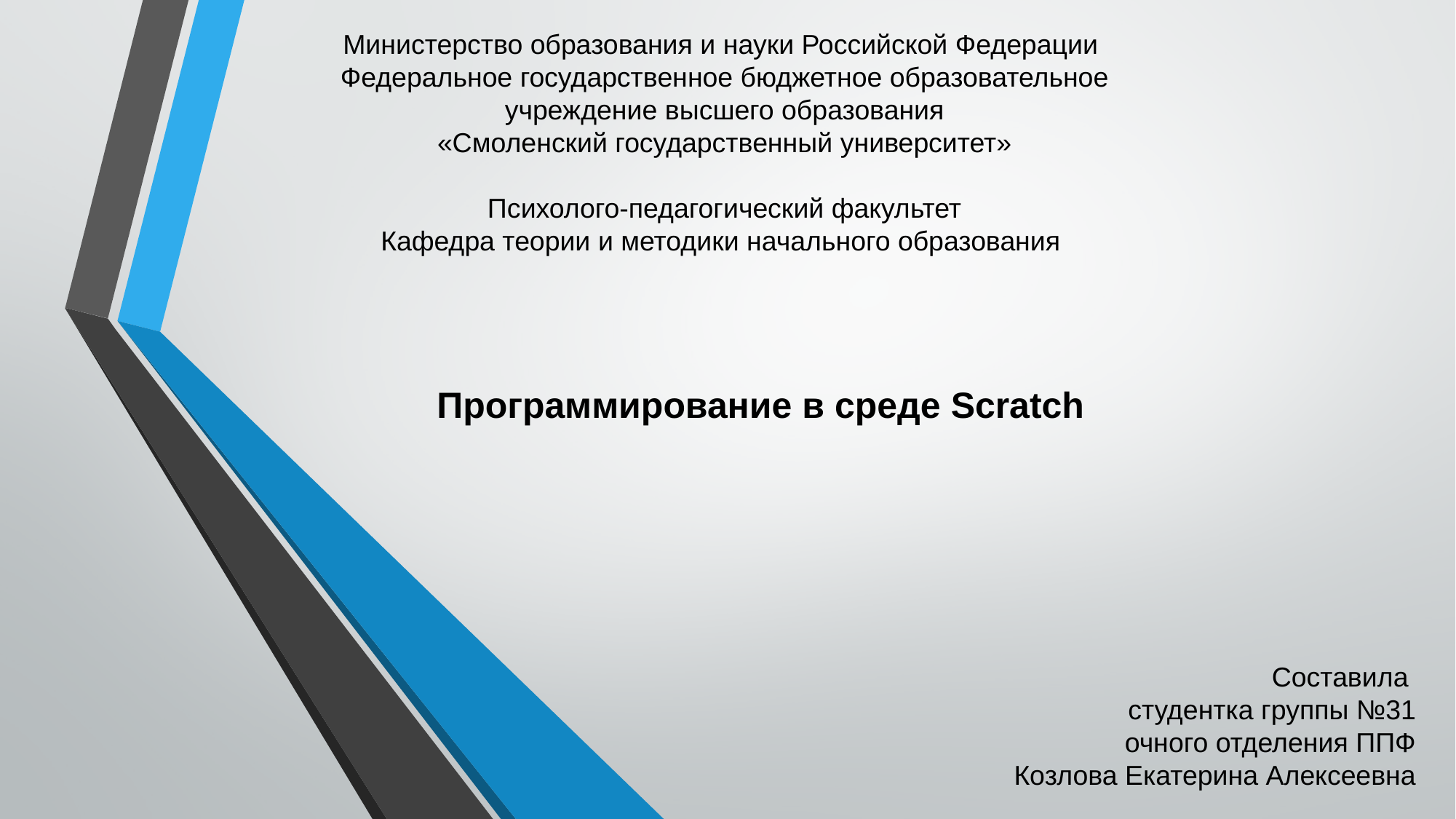

Министерство образования и науки Российской Федерации
Федеральное государственное бюджетное образовательное
учреждение высшего образования
«Смоленский государственный университет»

Психолого-педагогический факультет
Кафедра теории и методики начального образования
Программирование в среде Scratch
Составила
студентка группы №31
очного отделения ППФ
Козлова Екатерина Алексеевна